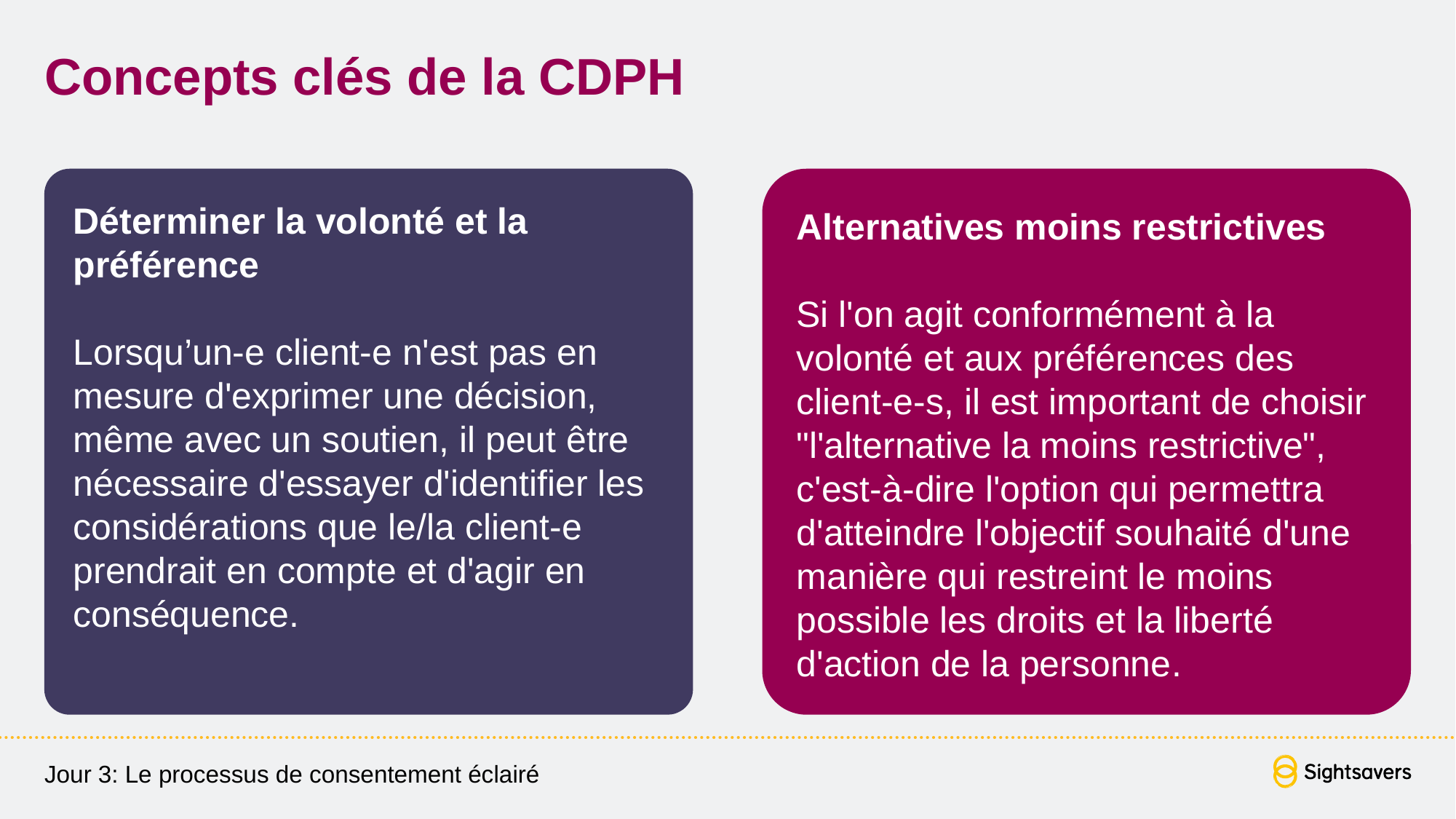

# Concepts clés de la CDPH
Alternatives moins restrictives

Si l'on agit conformément à la volonté et aux préférences des client-e-s, il est important de choisir "l'alternative la moins restrictive", c'est-à-dire l'option qui permettra d'atteindre l'objectif souhaité d'une manière qui restreint le moins possible les droits et la liberté d'action de la personne.
Déterminer la volonté et la préférence

Lorsqu’un-e client-e n'est pas en mesure d'exprimer une décision, même avec un soutien, il peut être nécessaire d'essayer d'identifier les considérations que le/la client-e prendrait en compte et d'agir en conséquence.

Jour 3: Le processus de consentement éclairé